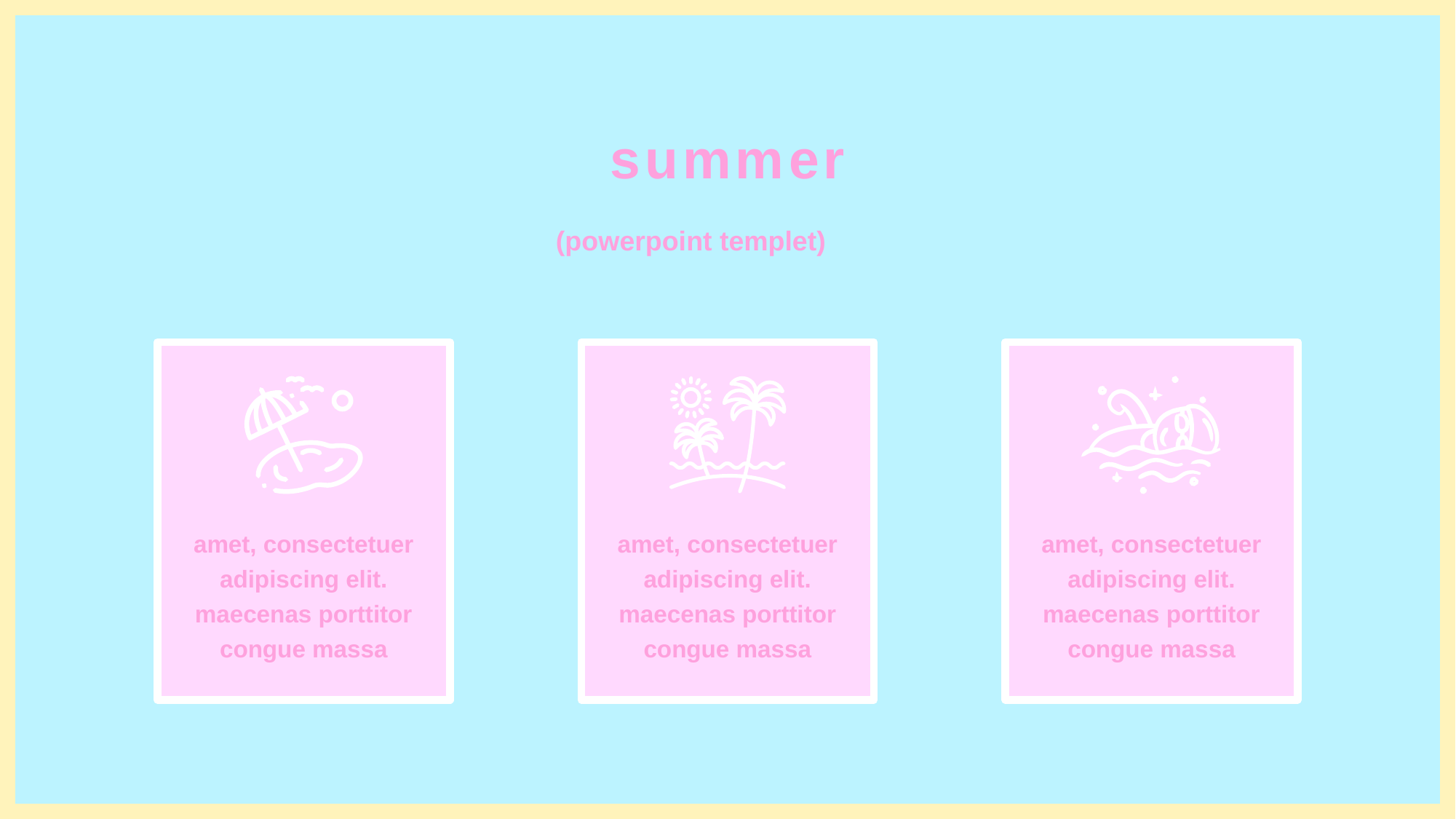

summer
(powerpoint templet)

amet, consectetuer adipiscing elit. maecenas porttitor congue massa
amet, consectetuer adipiscing elit. maecenas porttitor congue massa
amet, consectetuer adipiscing elit. maecenas porttitor congue massa